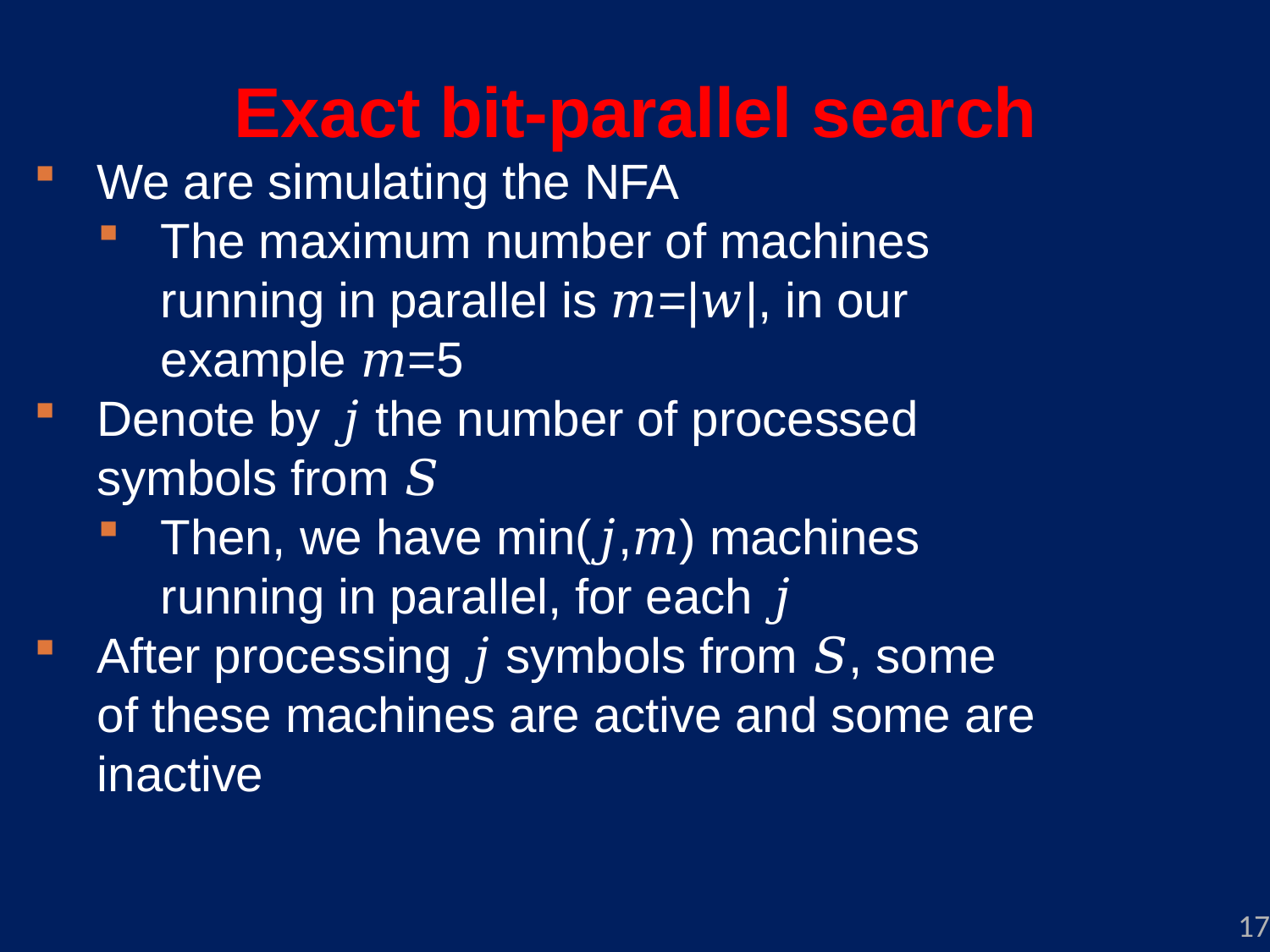

# Exact bit-parallel search
We are simulating the NFA
The maximum number of machines running in parallel is 𝑚=|𝑤|, in our example 𝑚=5
Denote by 𝑗 the number of processed symbols from 𝑆
Then, we have min⁡(𝑗,𝑚) machines running in parallel, for each 𝑗
After processing 𝑗 symbols from 𝑆, some of these machines are active and some are inactive
17